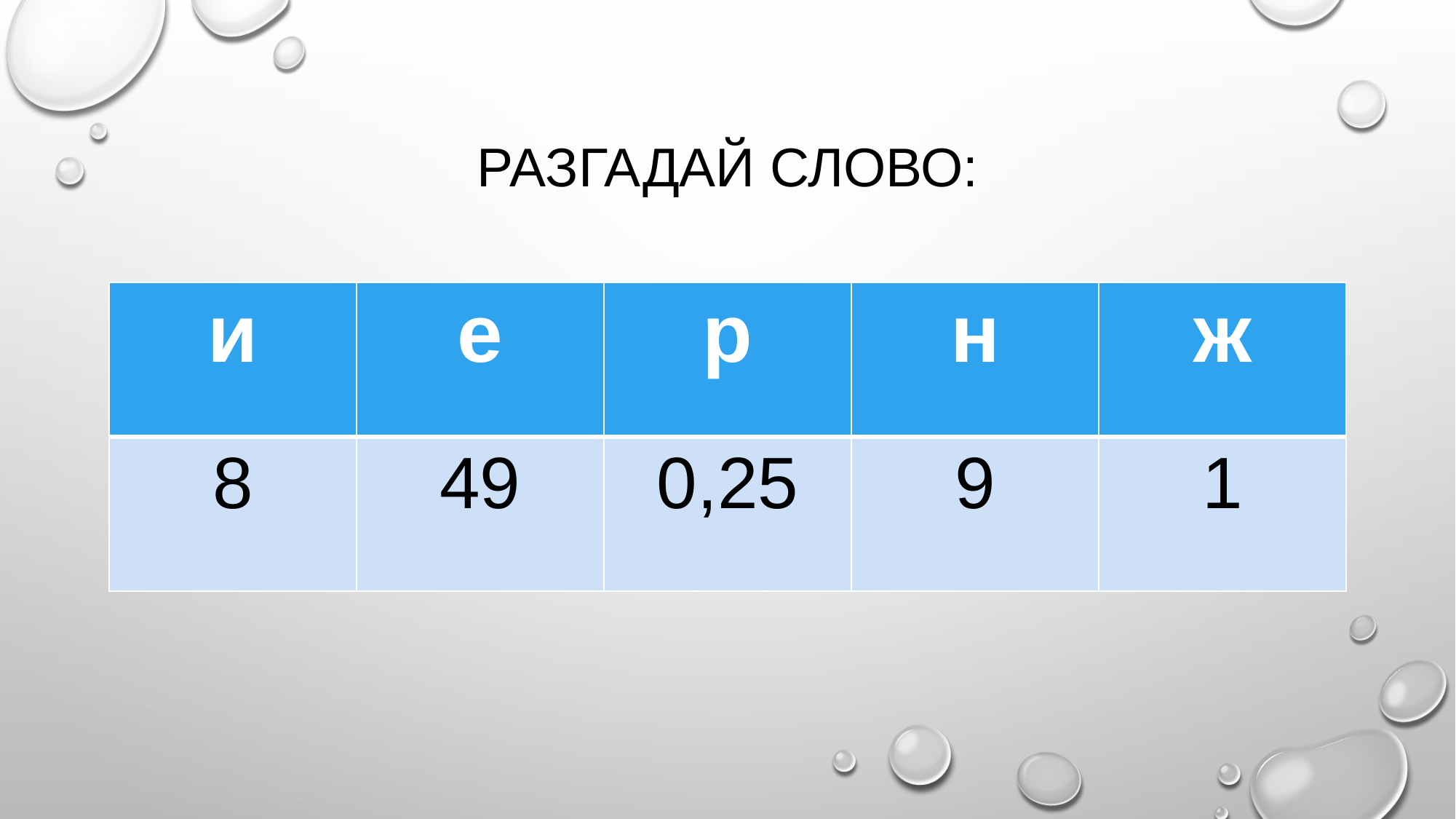

# Разгадай слово:
| и | е | р | н | ж |
| --- | --- | --- | --- | --- |
| 8 | 49 | 0,25 | 9 | 1 |